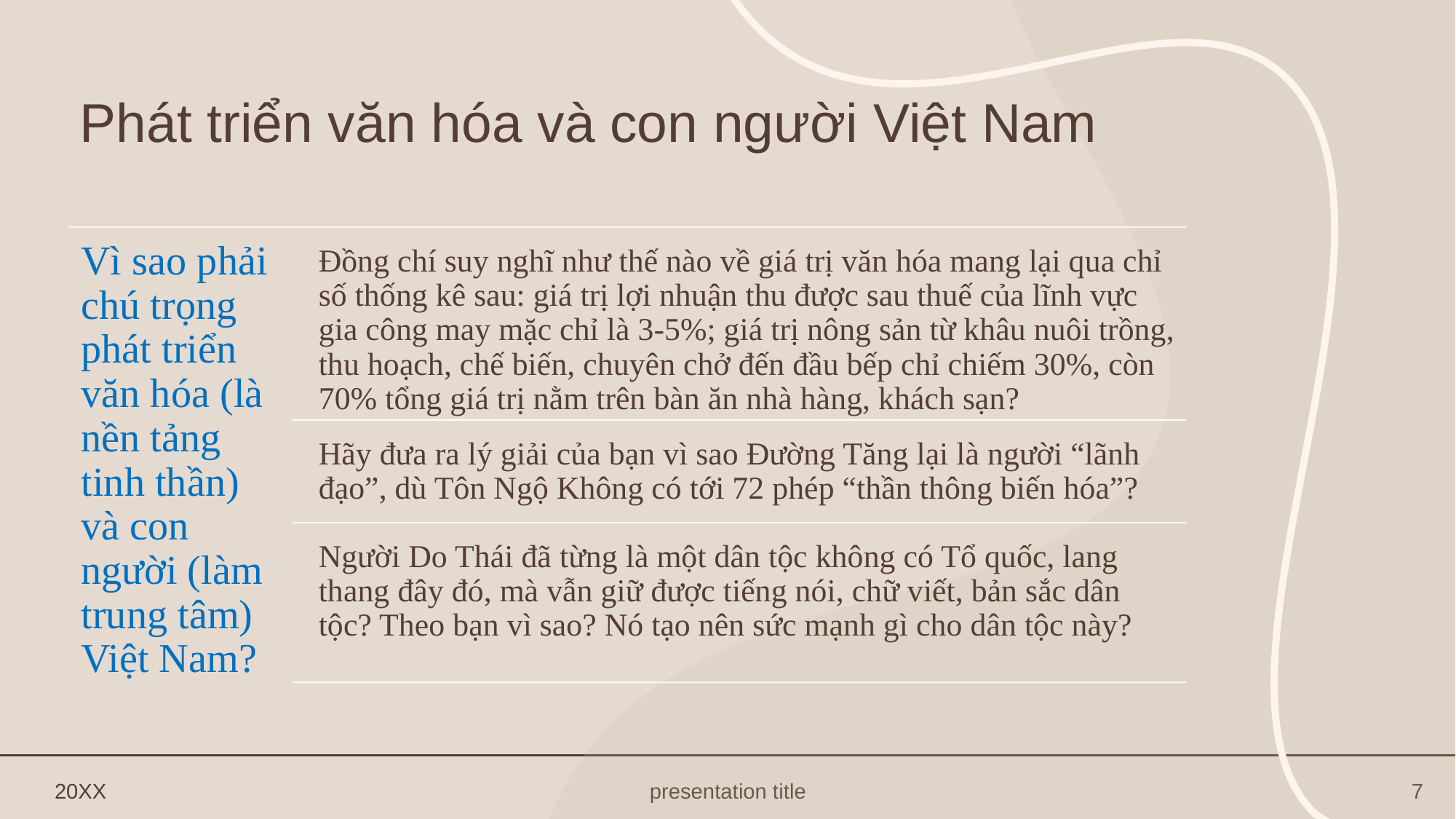

# Phát triển văn hóa và con người Việt Nam
Vì sao phải chú trọng phát triển văn hóa (là nền tảng tinh thần) và con người (làm trung tâm) Việt Nam?
Đồng chí suy nghĩ như thế nào về giá trị văn hóa mang lại qua chỉ số thống kê sau: giá trị lợi nhuận thu được sau thuế của lĩnh vực gia công may mặc chỉ là 3-5%; giá trị nông sản từ khâu nuôi trồng, thu hoạch, chế biến, chuyên chở đến đầu bếp chỉ chiếm 30%, còn 70% tổng giá trị nằm trên bàn ăn nhà hàng, khách sạn?
Hãy đưa ra lý giải của bạn vì sao Đường Tăng lại là người “lãnh đạo”, dù Tôn Ngộ Không có tới 72 phép “thần thông biến hóa”?
Người Do Thái đã từng là một dân tộc không có Tổ quốc, lang thang đây đó, mà vẫn giữ được tiếng nói, chữ viết, bản sắc dân tộc? Theo bạn vì sao? Nó tạo nên sức mạnh gì cho dân tộc này?
20XX
presentation title
7